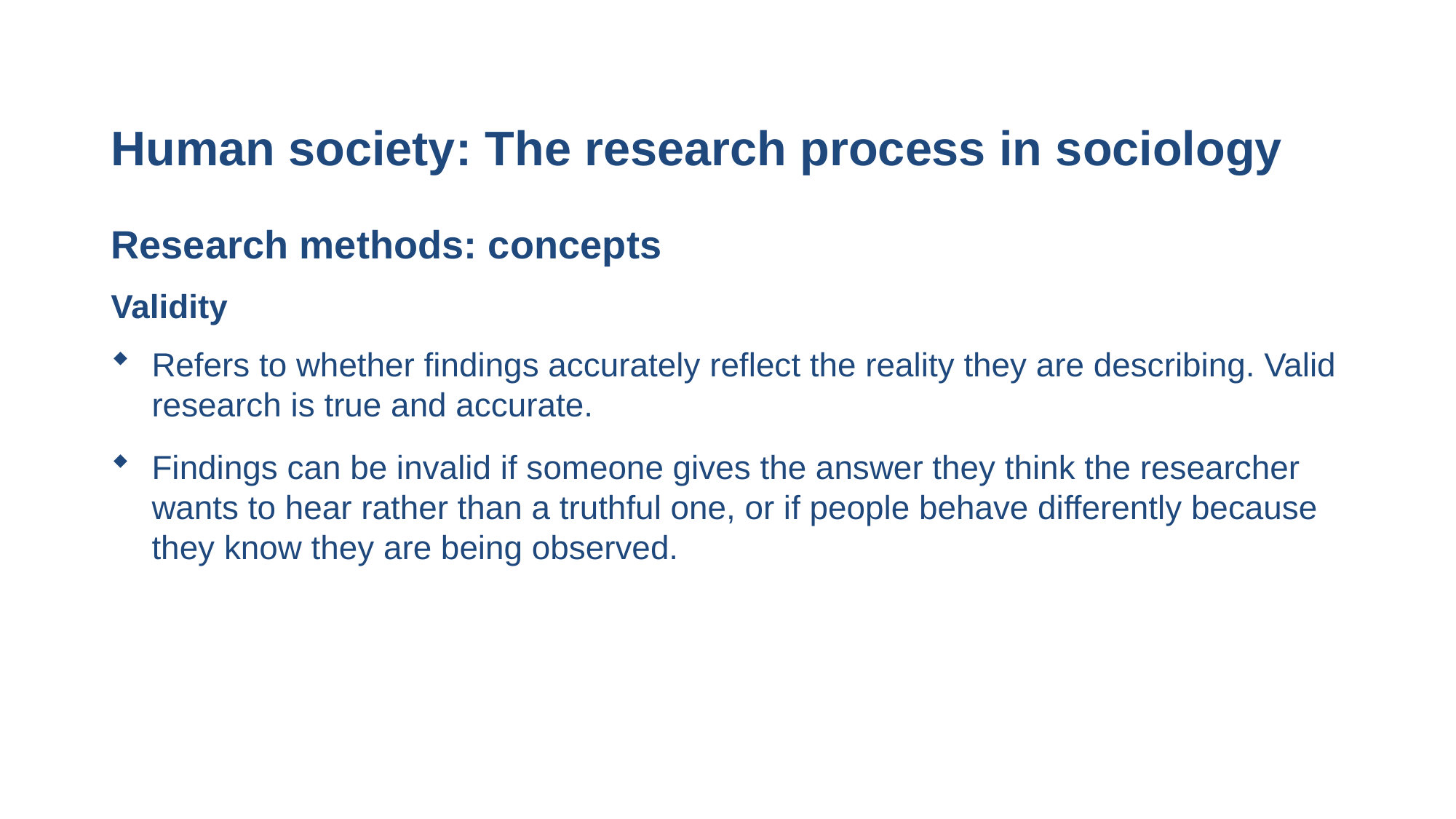

# Human society: The research process in sociology
Research methods: concepts
Validity
Refers to whether findings accurately reflect the reality they are describing. Valid research is true and accurate.
Findings can be invalid if someone gives the answer they think the researcher wants to hear rather than a truthful one, or if people behave differently because they know they are being observed.